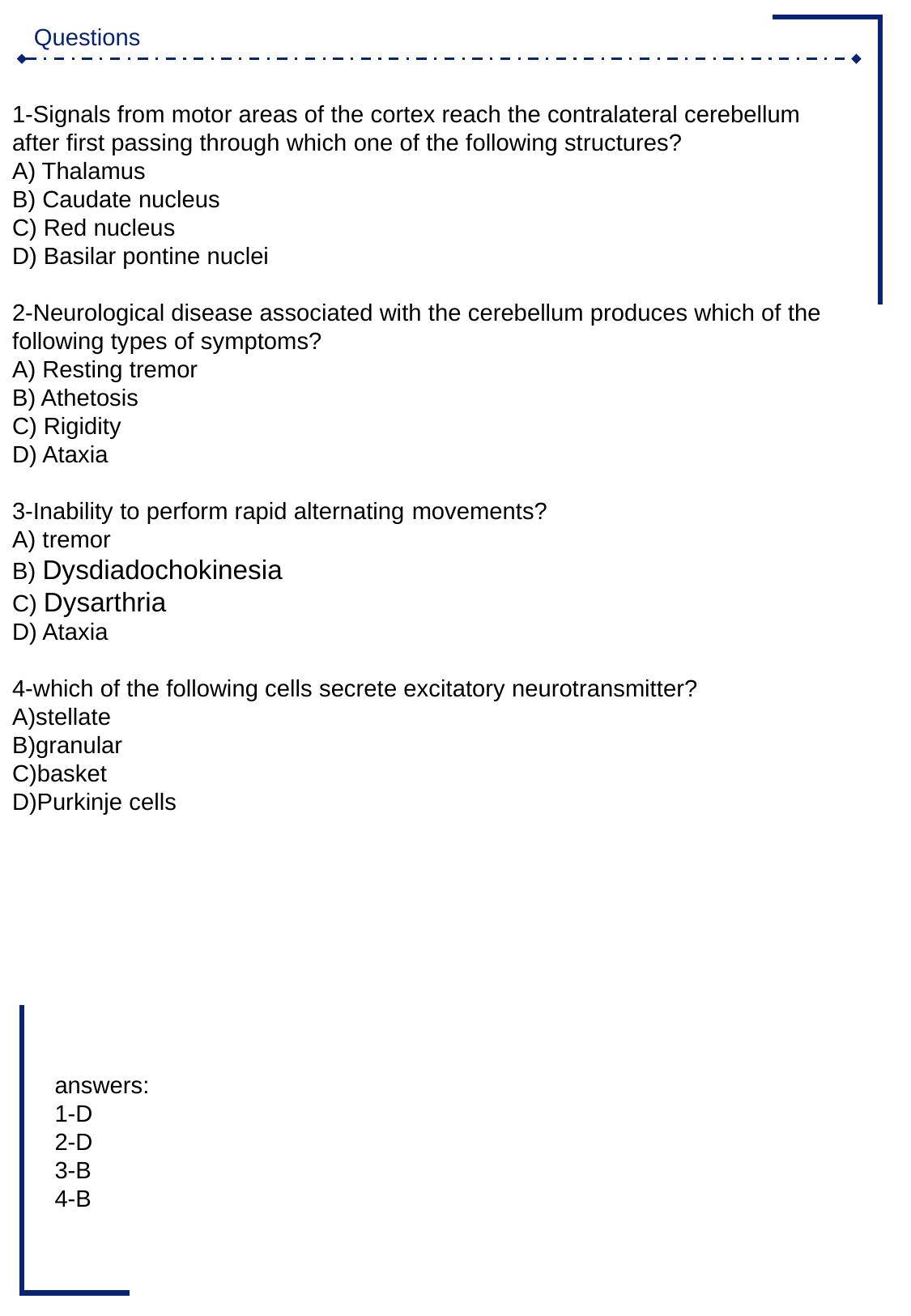

1-Signals from motor areas of the cortex reach the contralateral cerebellum after first passing through which one of the following structures?
A) Thalamus
B) Caudate nucleus
C) Red nucleus
D) Basilar pontine nuclei

2-Neurological disease associated with the cerebellum produces which of the following types of symptoms?
A) Resting tremor
B) Athetosis
C) Rigidity
D) Ataxia

3-Inability to perform rapid alternating movements?
A) tremor
B) Dysdiadochokinesia
C) Dysarthria
D) Ataxia

4-which of the following cells secrete excitatory neurotransmitter?
A)stellate
B)granular
C)basket
D)Purkinje cells
answers:
1-D
2-D
3-B
4-B